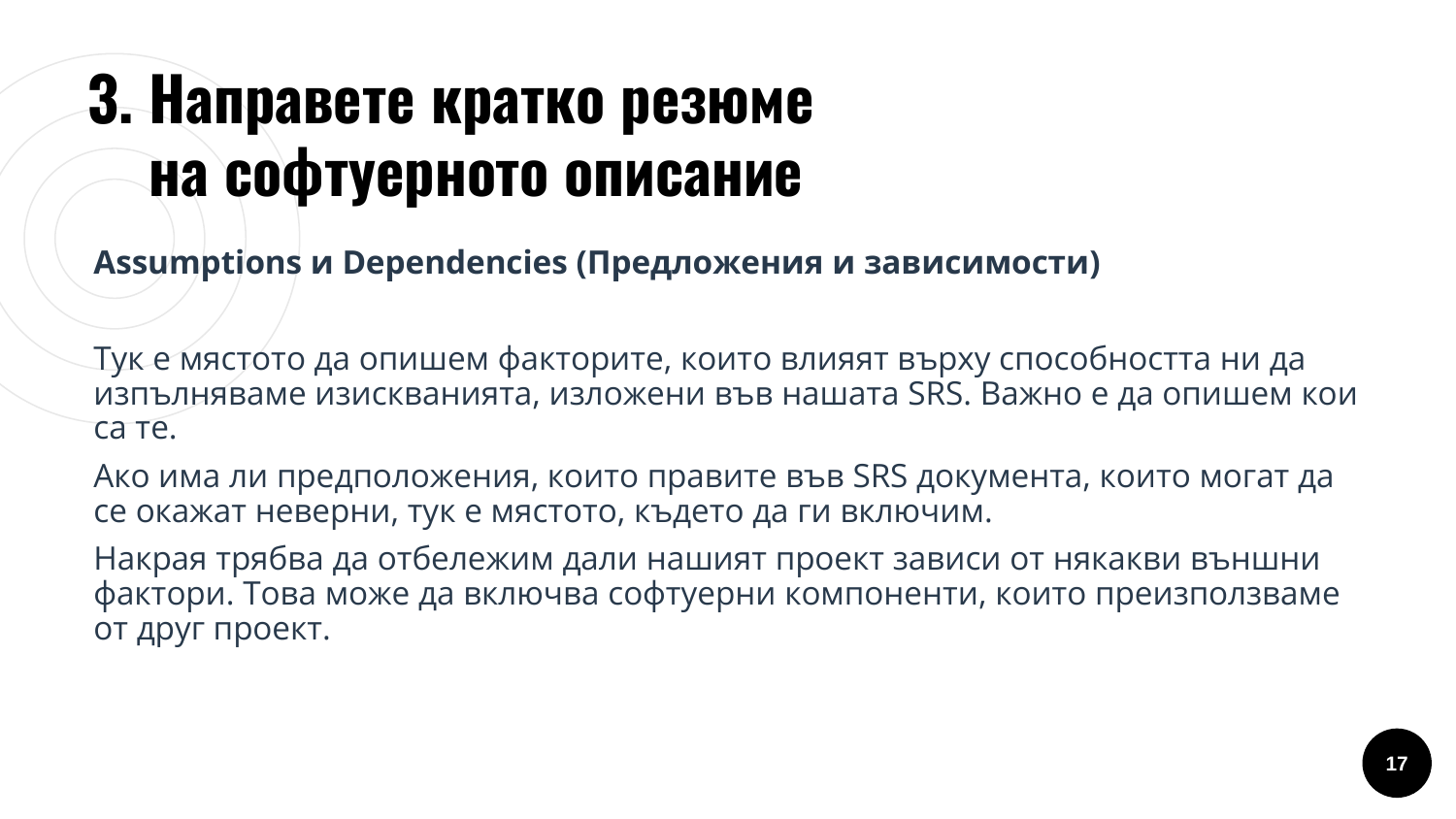

# 3. Направете кратко резюме
    на софтуерното описание
Assumptions и Dependencies (Предложения и зависимости)

Тук е мястото да опишем факторите, които влияят върху способността ни да изпълняваме изискванията, изложени във нашата SRS. Важно е да опишем кои са те.
Ако има ли предположения, които правите във SRS документа, които могат да се окажат неверни, тук е мястото, където да ги включим.
Накрая трябва да отбележим дали нашият проект зависи от някакви външни фактори. Това може да включва софтуерни компоненти, които преизползваме от друг проект.

Lorem um congue
17